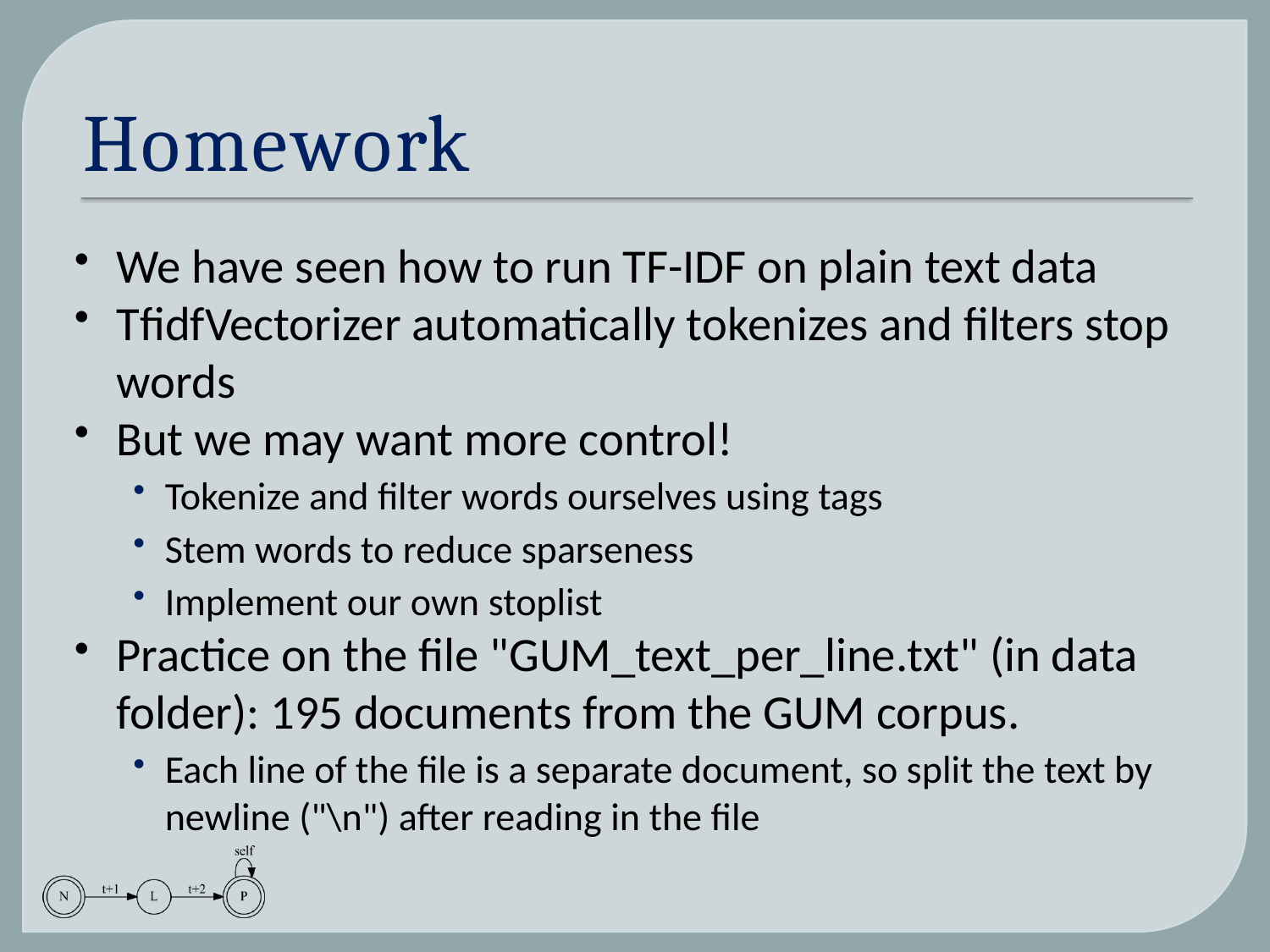

# Homework
We have seen how to run TF-IDF on plain text data
TfidfVectorizer automatically tokenizes and filters stop words
But we may want more control!
Tokenize and filter words ourselves using tags
Stem words to reduce sparseness
Implement our own stoplist
Practice on the file "GUM_text_per_line.txt" (in data folder): 195 documents from the GUM corpus.
Each line of the file is a separate document, so split the text by newline ("\n") after reading in the file